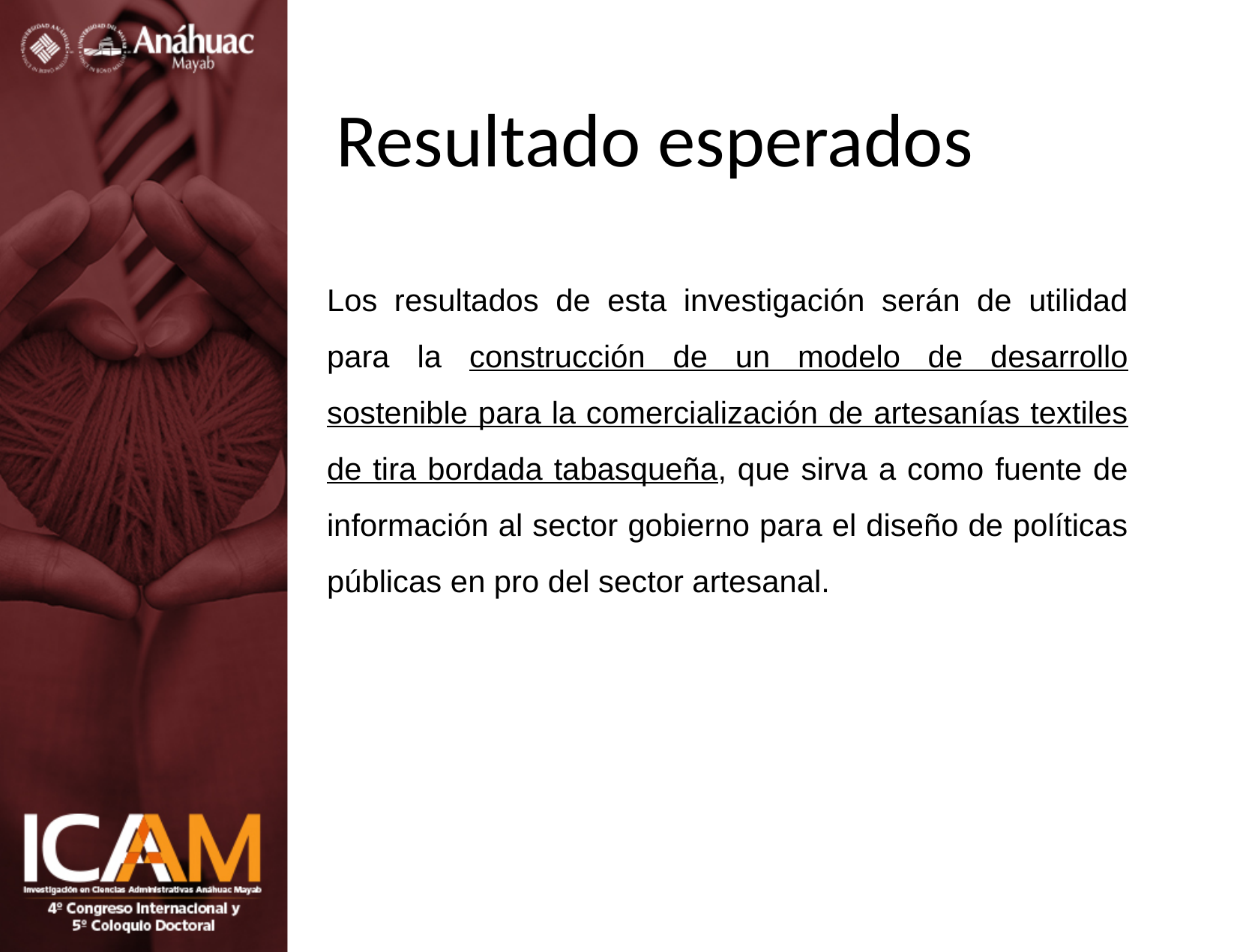

# Resultado esperados
Los resultados de esta investigación serán de utilidad para la construcción de un modelo de desarrollo sostenible para la comercialización de artesanías textiles de tira bordada tabasqueña, que sirva a como fuente de información al sector gobierno para el diseño de políticas públicas en pro del sector artesanal.